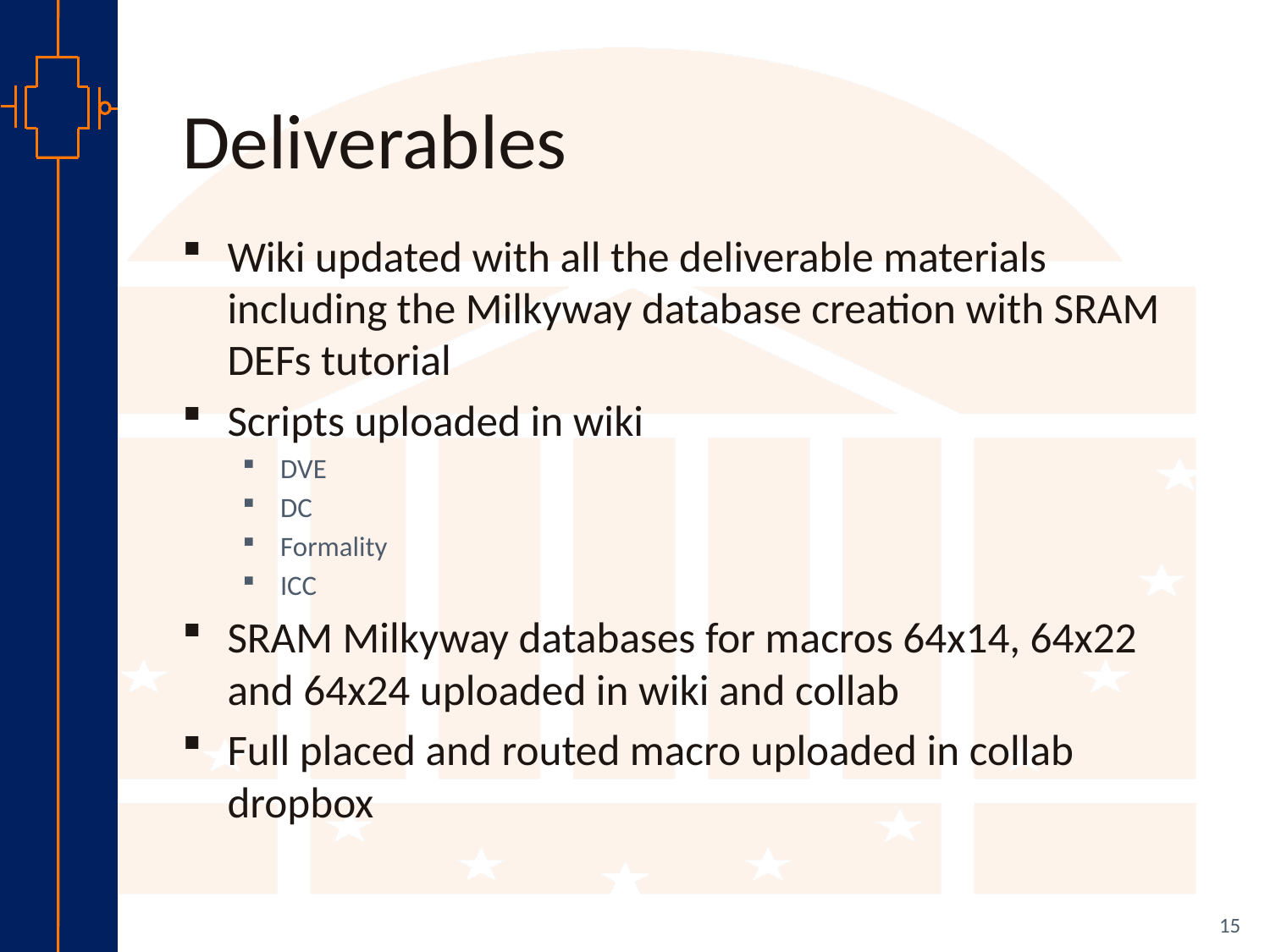

# Deliverables
Wiki updated with all the deliverable materials including the Milkyway database creation with SRAM DEFs tutorial
Scripts uploaded in wiki
DVE
DC
Formality
ICC
SRAM Milkyway databases for macros 64x14, 64x22 and 64x24 uploaded in wiki and collab
Full placed and routed macro uploaded in collab dropbox

15